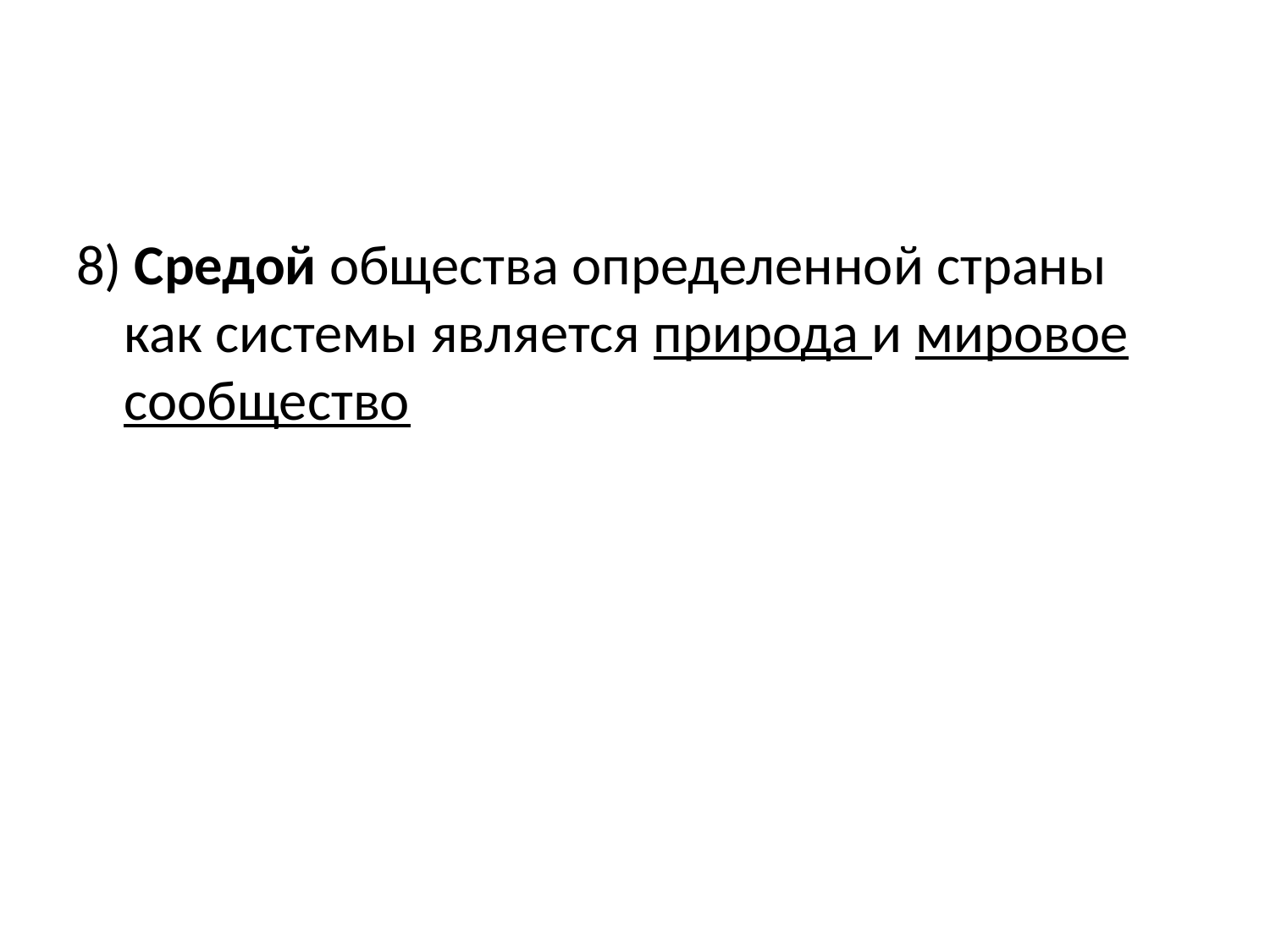

8) Средой общества определенной страны как системы является природа и мировое сообщество